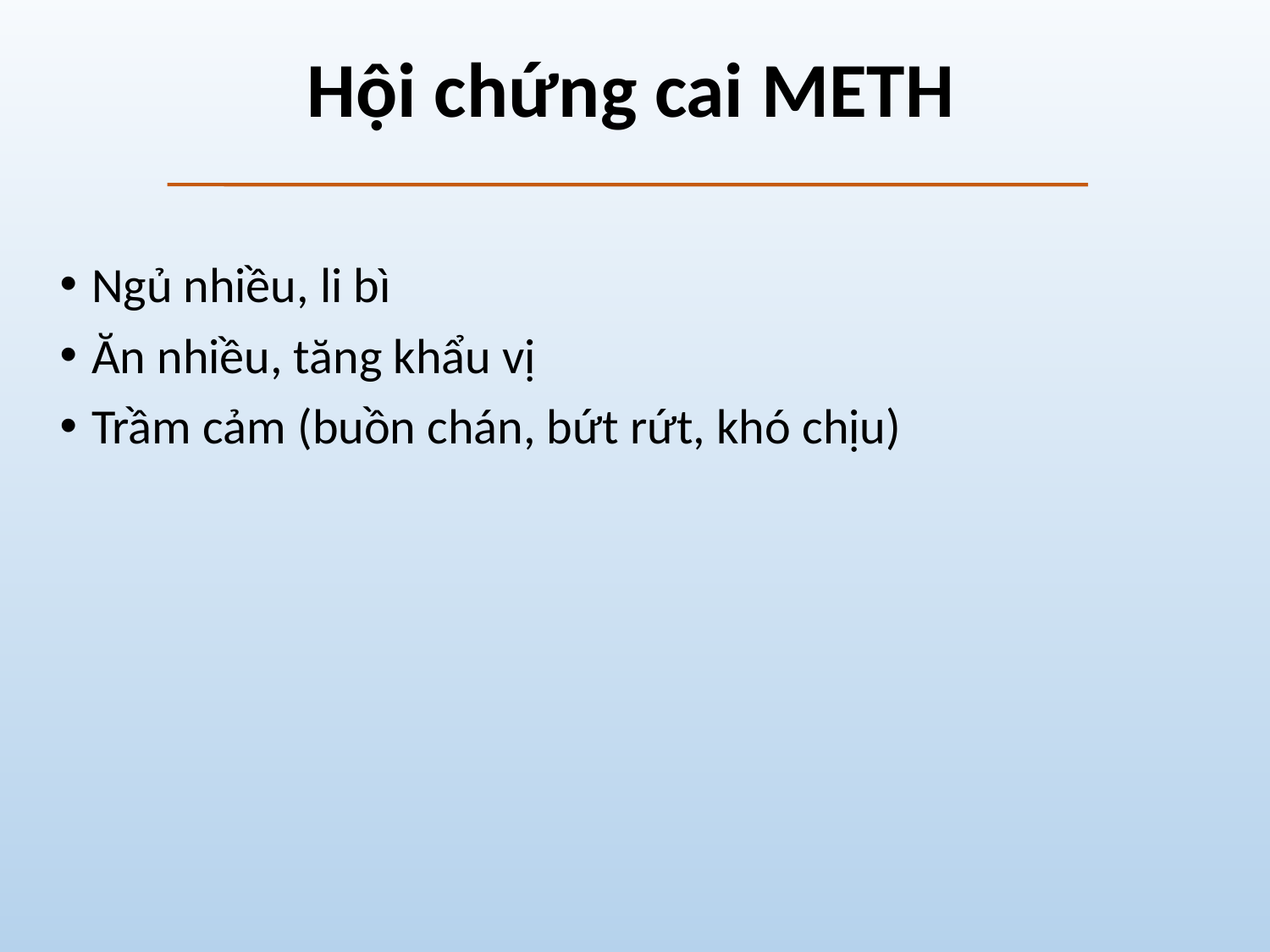

# Hội chứng cai METH
Ngủ nhiều, li bì
Ăn nhiều, tăng khẩu vị
Trầm cảm (buồn chán, bứt rứt, khó chịu)